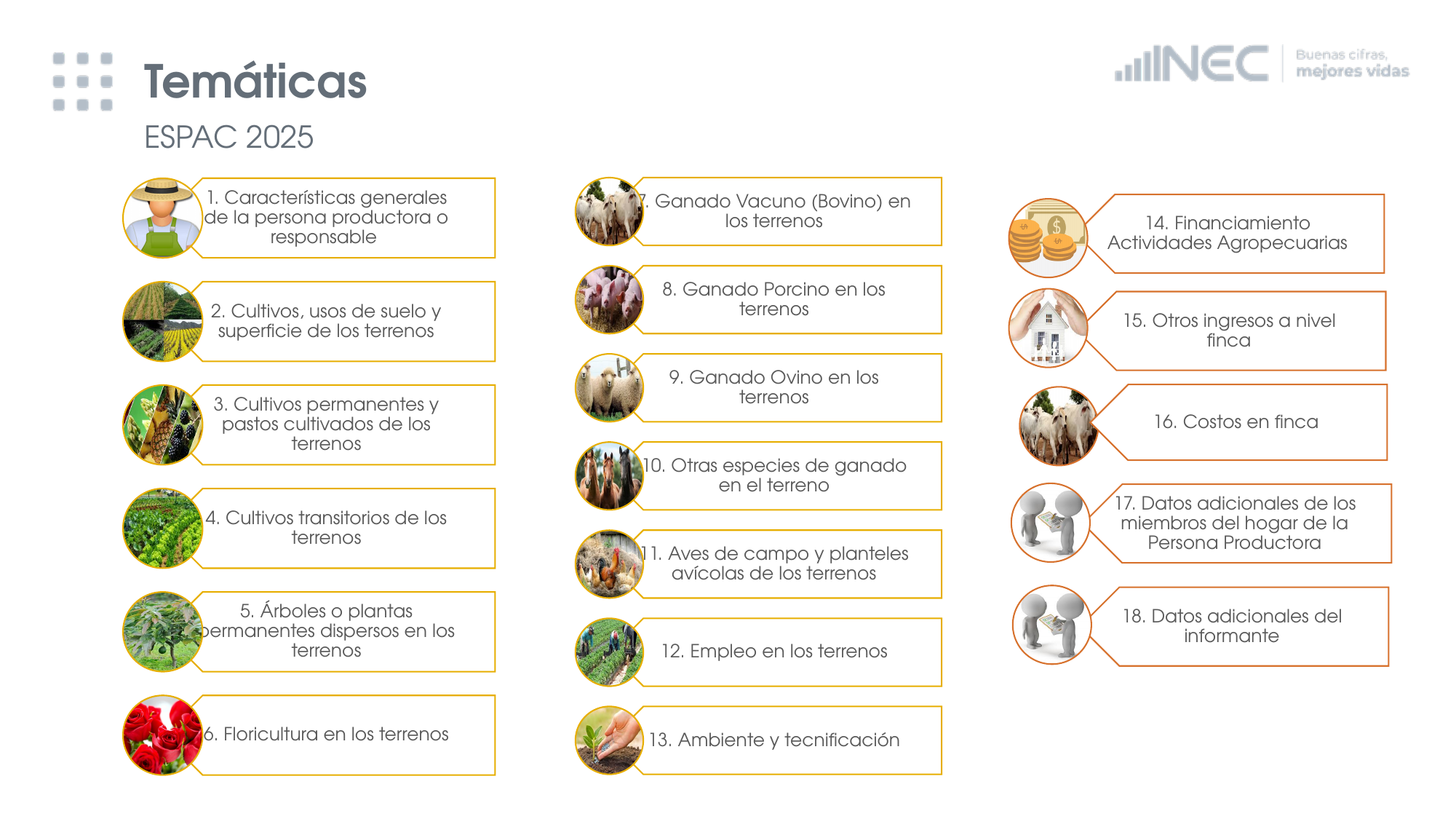

# Temáticas
ESPAC 2025

7. Ganado Vacuno (Bovino) en los terrenos
8. Ganado Porcino en los terrenos
9. Ganado Ovino en los terrenos
10. Otras especies de ganado en el terreno
11. Aves de campo y planteles avícolas de los terrenos
12. Empleo en los terrenos
13. Ambiente y tecnificación
1. Características generales de la persona productora o responsable
2. Cultivos, usos de suelo y superficie de los terrenos
3. Cultivos permanentes y pastos cultivados de los terrenos
4. Cultivos transitorios de los terrenos
5. Árboles o plantas permanentes dispersos en los terrenos
6. Floricultura en los terrenos
15. Otros ingresos a nivel finca
14. Financiamiento Actividades Agropecuarias
17. Datos adicionales de los miembros del hogar de la Persona Productora
18. Datos adicionales del informante
16. Costos en finca